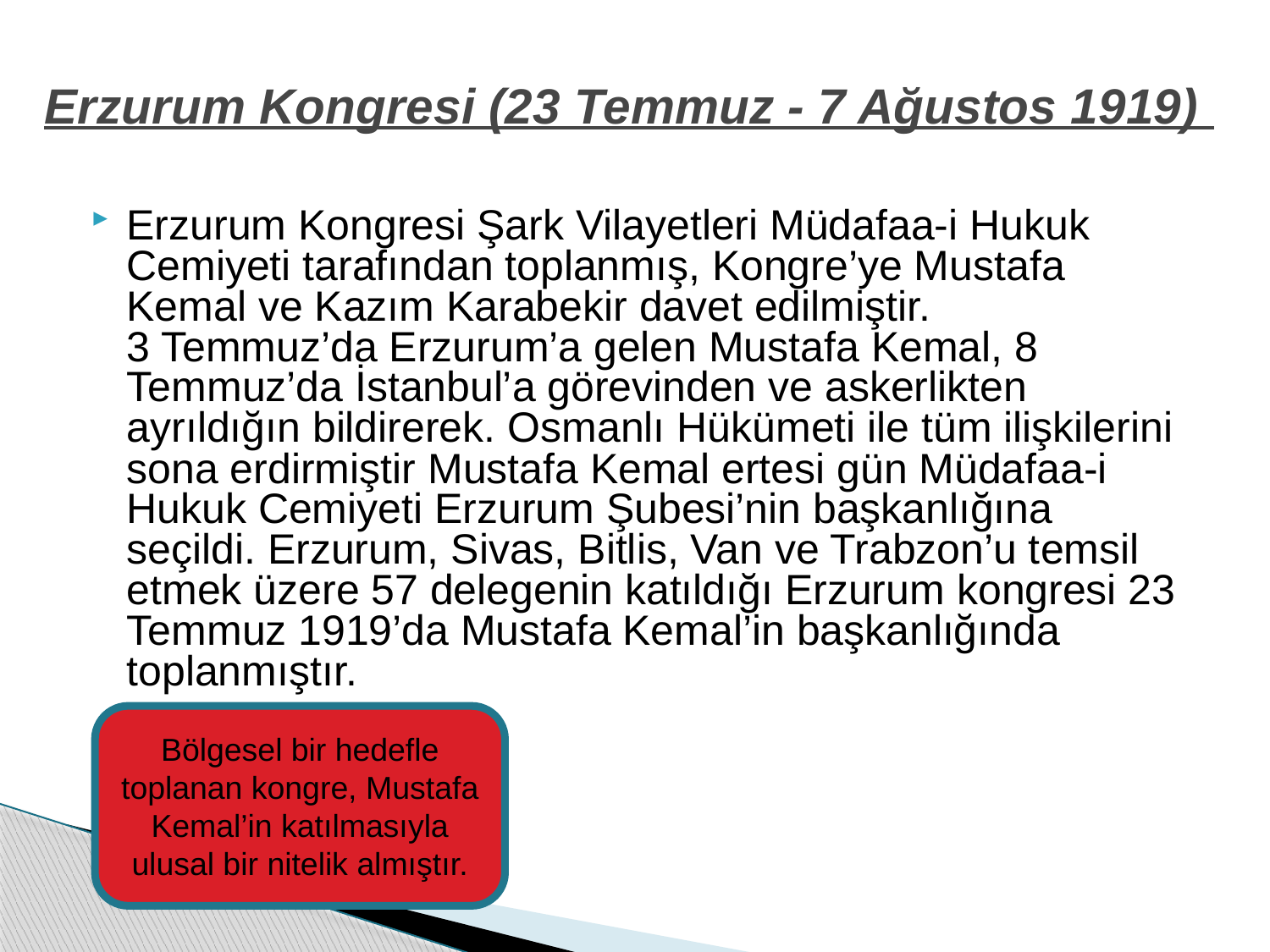

# Erzurum Kongresi (23 Temmuz - 7 Ağustos 1919)
Erzurum Kongresi Şark Vilayetleri Müdafaa-i Hukuk Cemiyeti tarafından toplanmış, Kongre’ye Mustafa Kemal ve Kazım Karabekir davet edilmiştir.
3 Temmuz’da Erzurum’a gelen Mustafa Kemal, 8 Temmuz’da İstanbul’a görevinden ve askerlikten ayrıldığın bildirerek. Osmanlı Hükümeti ile tüm ilişkilerini sona erdirmiştir Mustafa Kemal ertesi gün Müdafaa-i Hukuk Cemiyeti Erzurum Şubesi’nin başkanlığına seçildi. Erzurum, Sivas, Bitlis, Van ve Trabzon’u temsil etmek üzere 57 delegenin katıldığı Erzurum kongresi 23 Temmuz 1919’da Mustafa Kemal’in başkanlığında toplanmıştır.

Bölgesel bir hedefle toplanan kongre, Mustafa Kemal’in katılmasıyla ulusal bir nitelik almıştır.